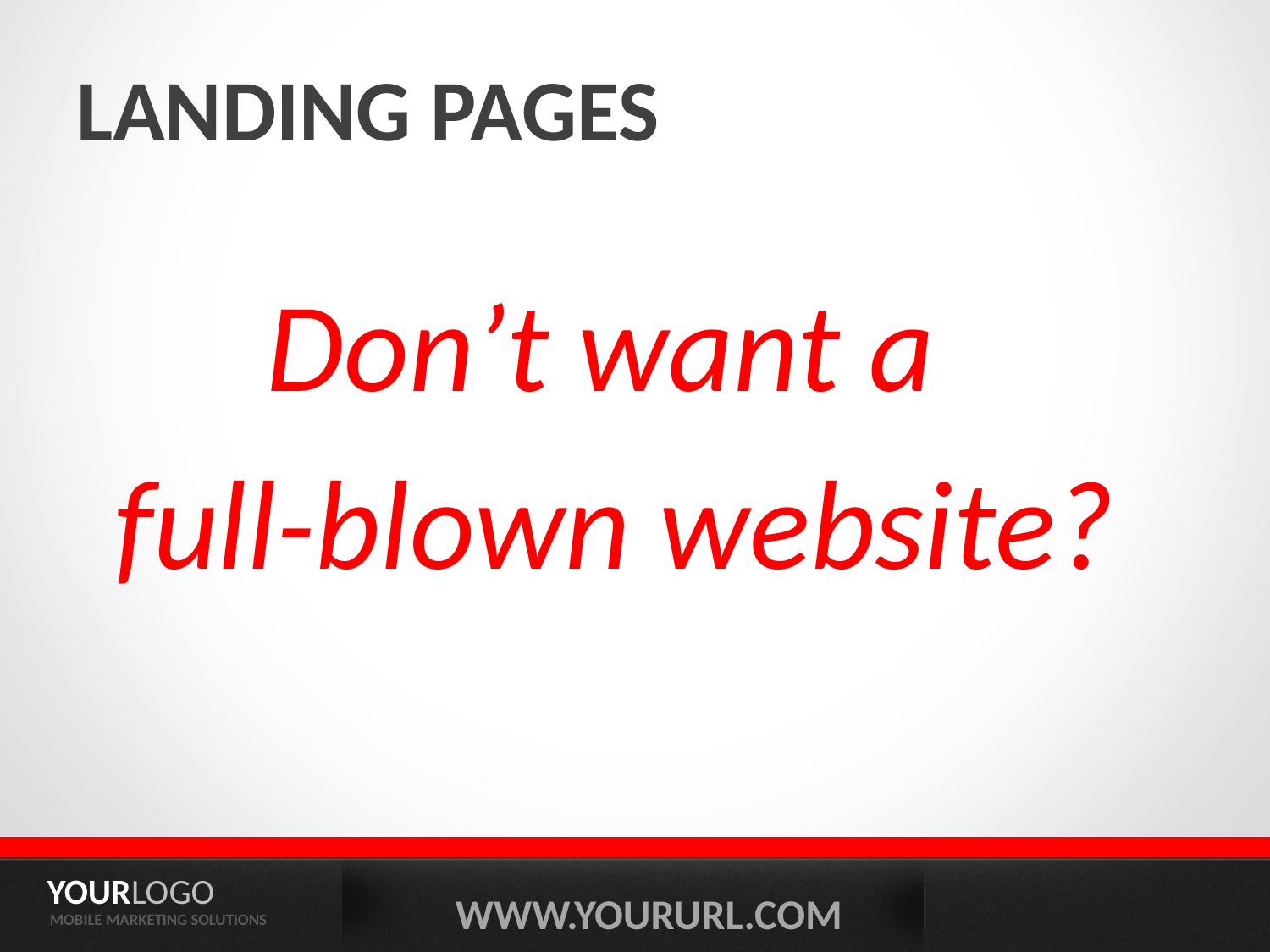

# Landing pages

Don’t want a
full-blown website?